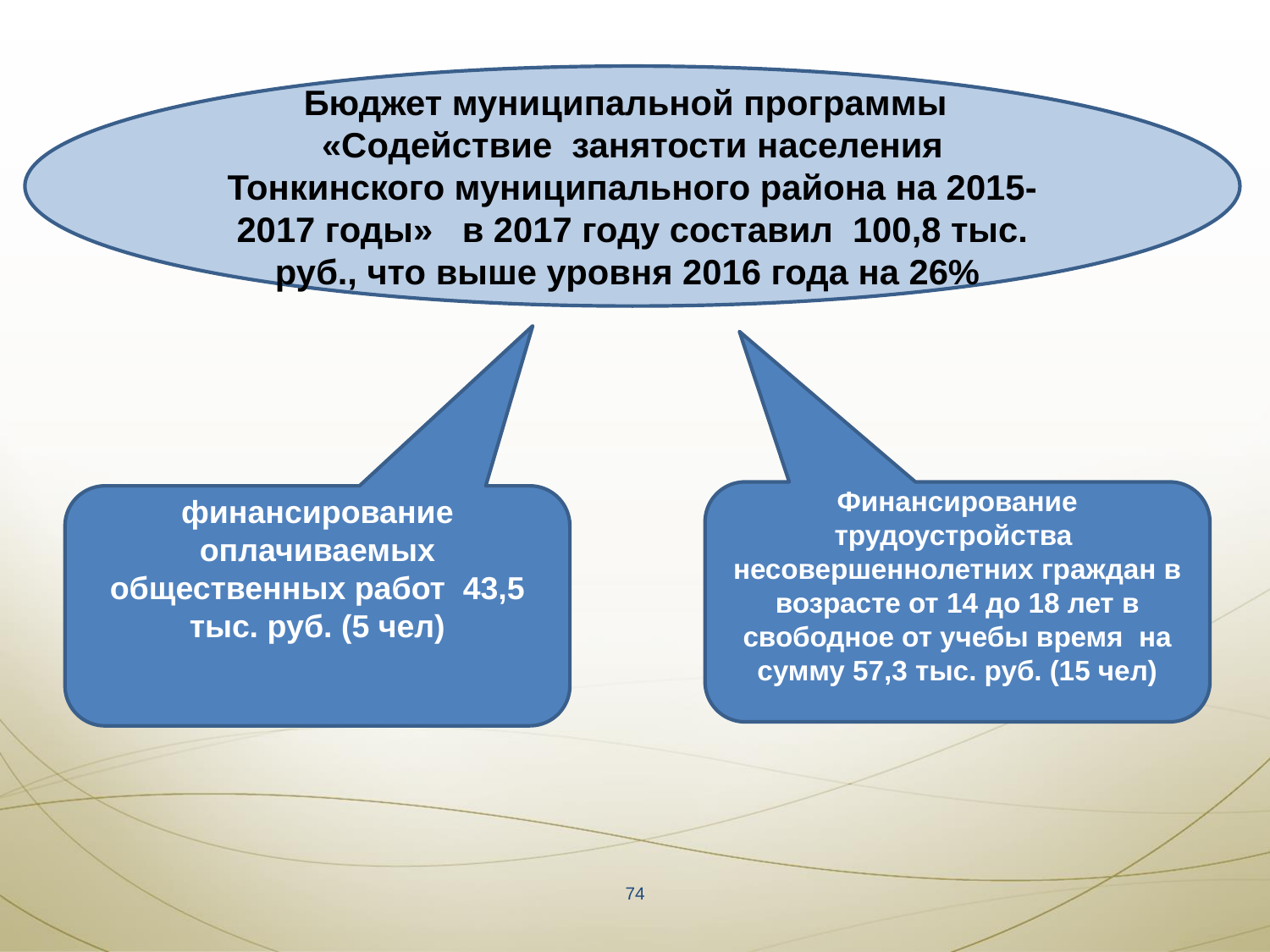

Бюджет муниципальной программы   «Содействие  занятости населения Тонкинского муниципального района на 2015-2017 годы»   в 2017 году составил  100,8 тыс. руб., что выше уровня 2016 года на 26%
Финансирование трудоустройства  несовершеннолетних граждан в возрасте от 14 до 18 лет в свободное от учебы время  на сумму 57,3 тыс. руб. (15 чел)

финансирование оплачиваемых общественных работ  43,5 тыс. руб. (5 чел)

74